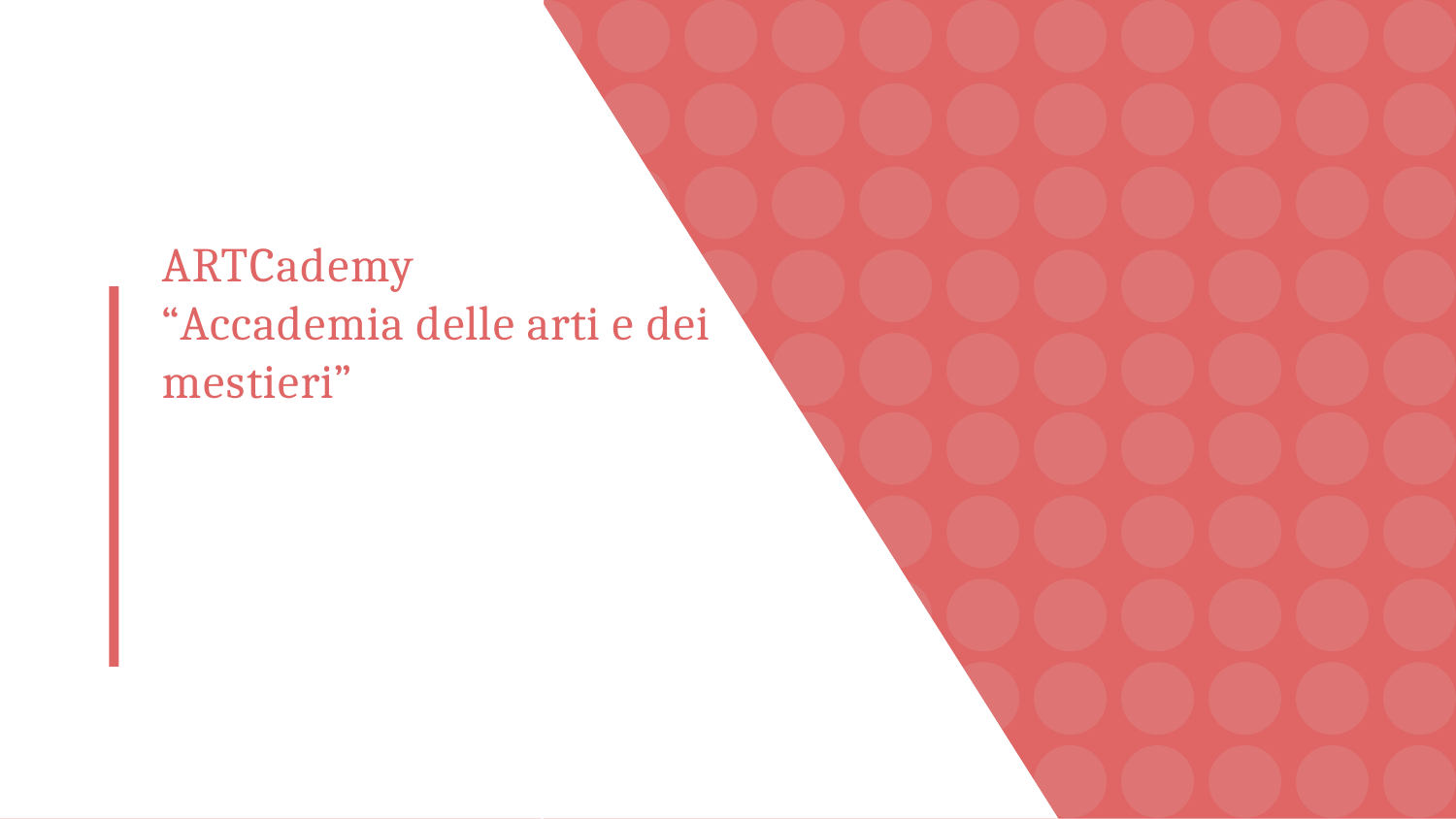

# ARTCademy
“Accademia delle arti e dei mestieri”